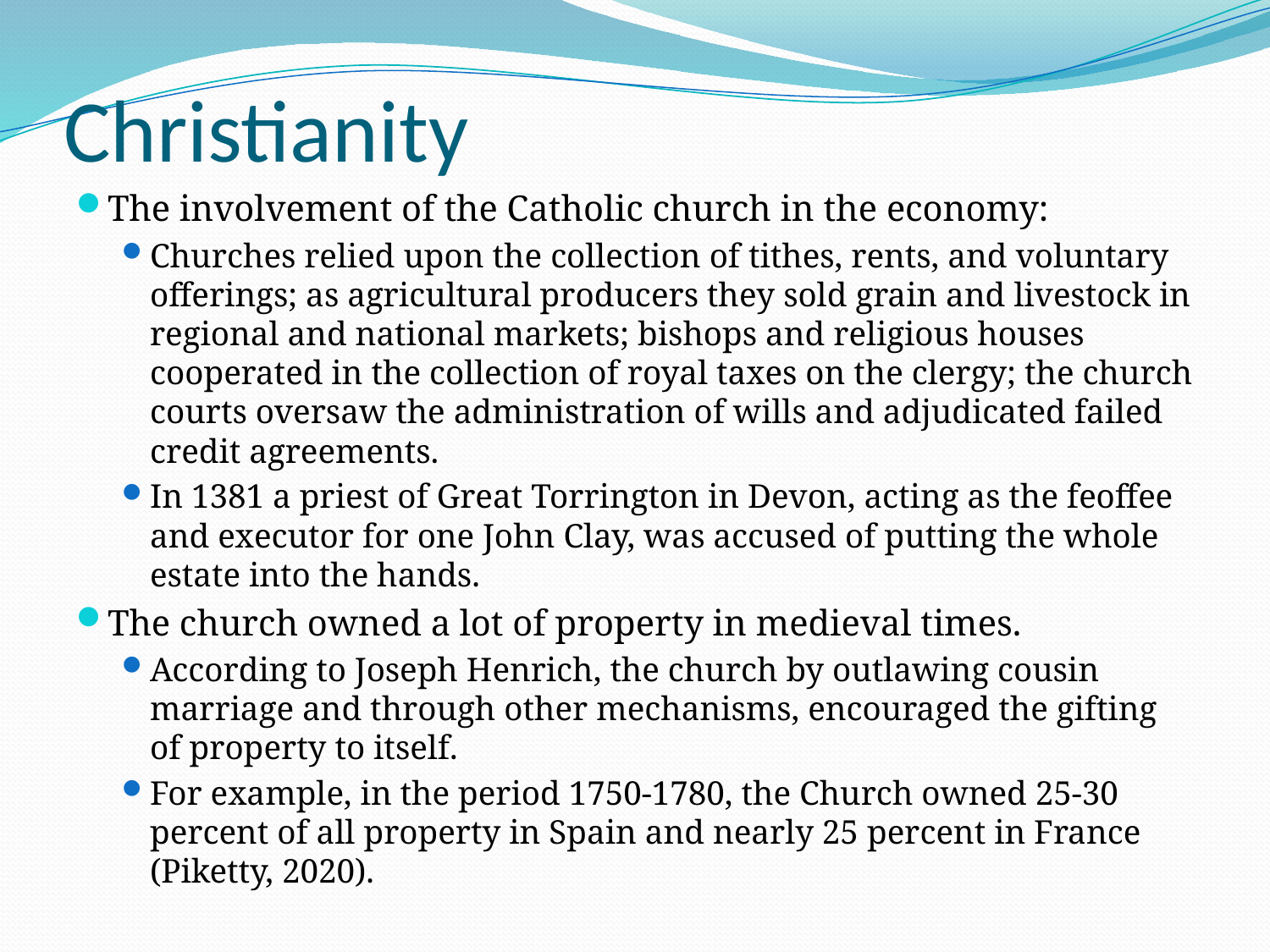

# Christianity
The involvement of the Catholic church in the economy:
Churches relied upon the collection of tithes, rents, and voluntary offerings; as agricultural producers they sold grain and livestock in regional and national markets; bishops and religious houses cooperated in the collection of royal taxes on the clergy; the church courts oversaw the administration of wills and adjudicated failed credit agreements.
In 1381 a priest of Great Torrington in Devon, acting as the feoffee and executor for one John Clay, was accused of putting the whole estate into the hands.
The church owned a lot of property in medieval times.
According to Joseph Henrich, the church by outlawing cousin marriage and through other mechanisms, encouraged the gifting of property to itself.
For example, in the period 1750-1780, the Church owned 25-30 percent of all property in Spain and nearly 25 percent in France (Piketty, 2020).